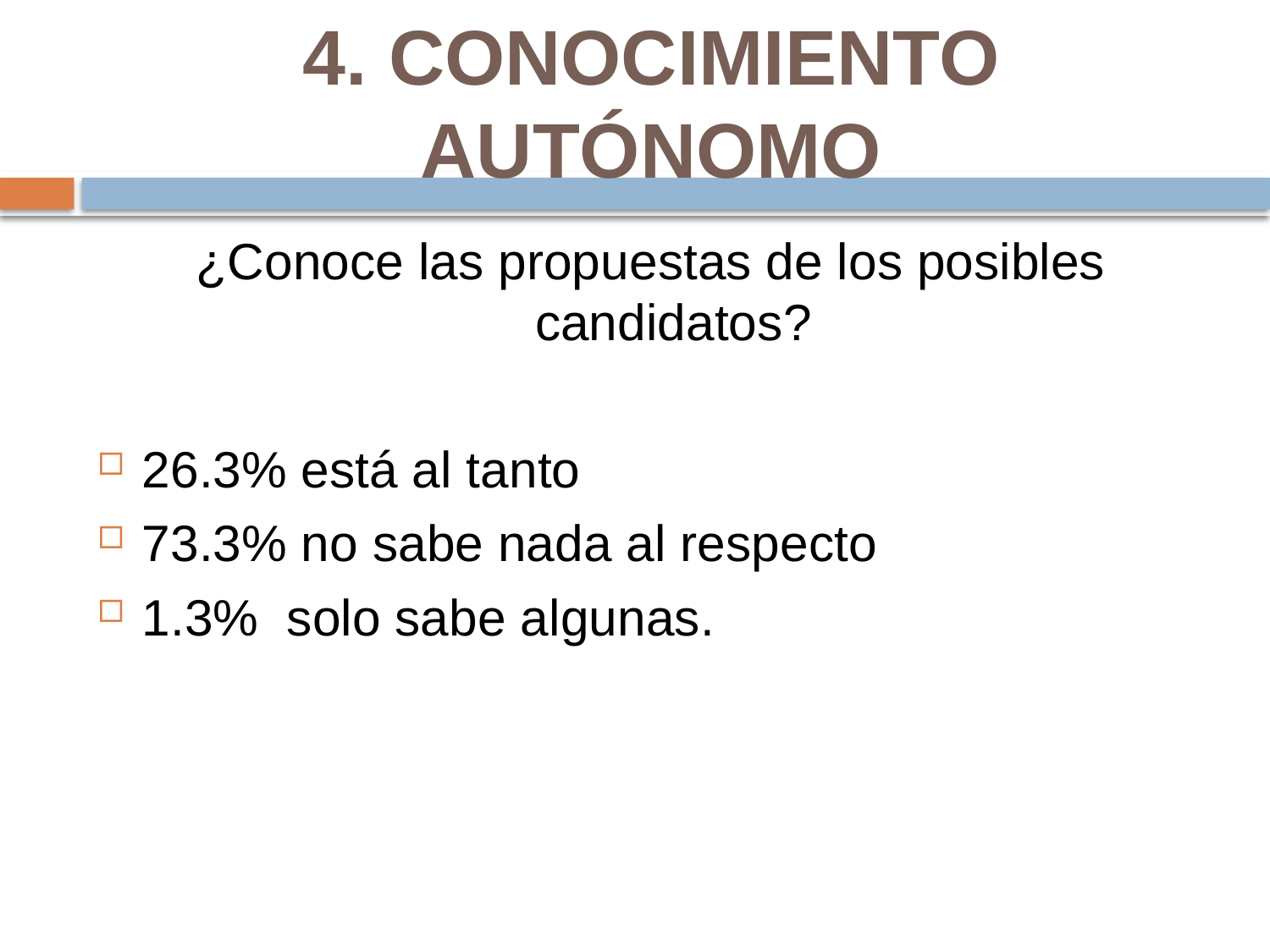

# 4. CONOCIMIENTO AUTÓNOMO
¿Conoce las propuestas de los posibles candidatos?

26.3% está al tanto
73.3% no sabe nada al respecto
1.3%  solo sabe algunas.